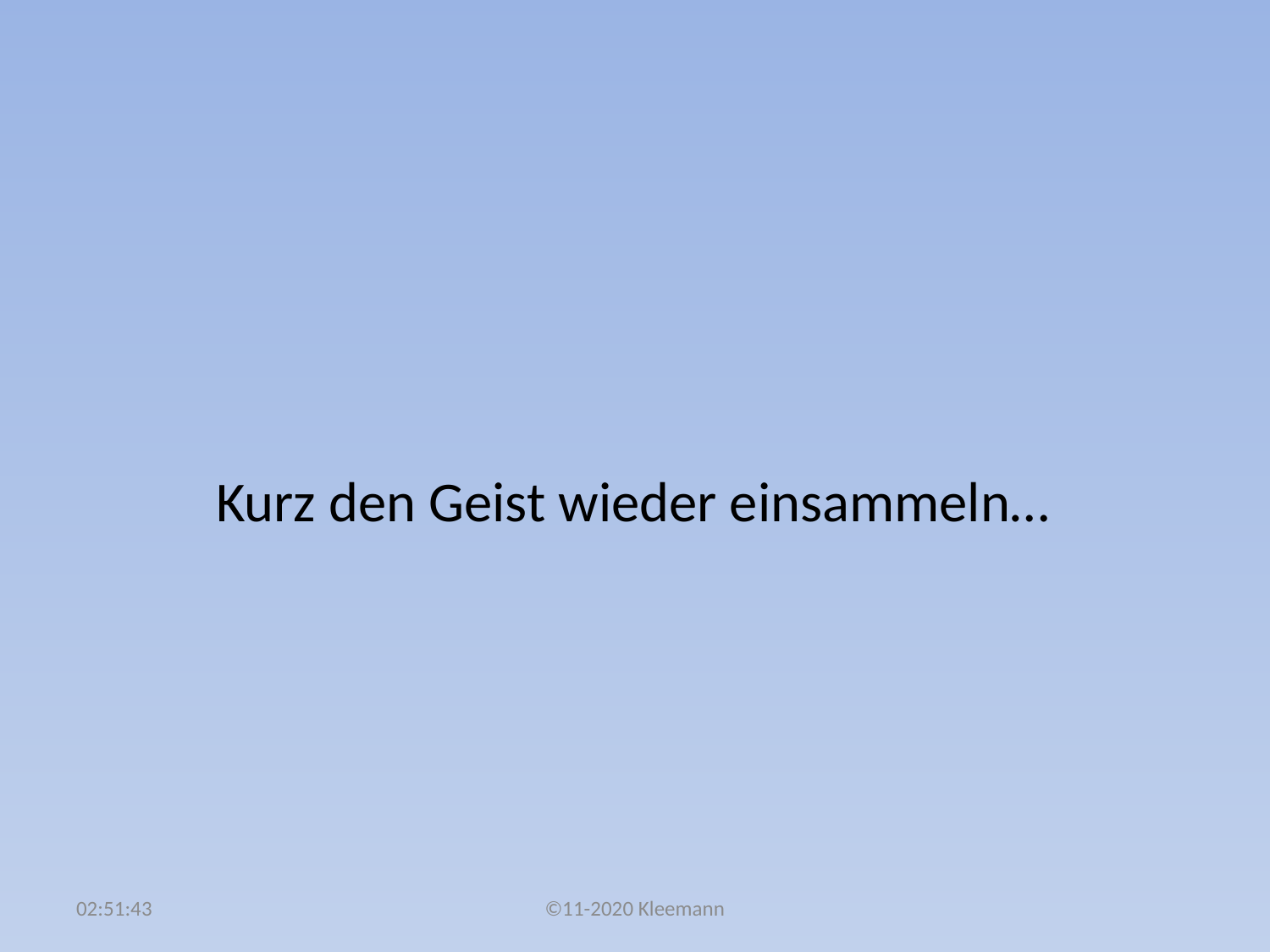

#

           Kurz den Geist wieder einsammeln…
02:51:43
©11-2020 Kleemann